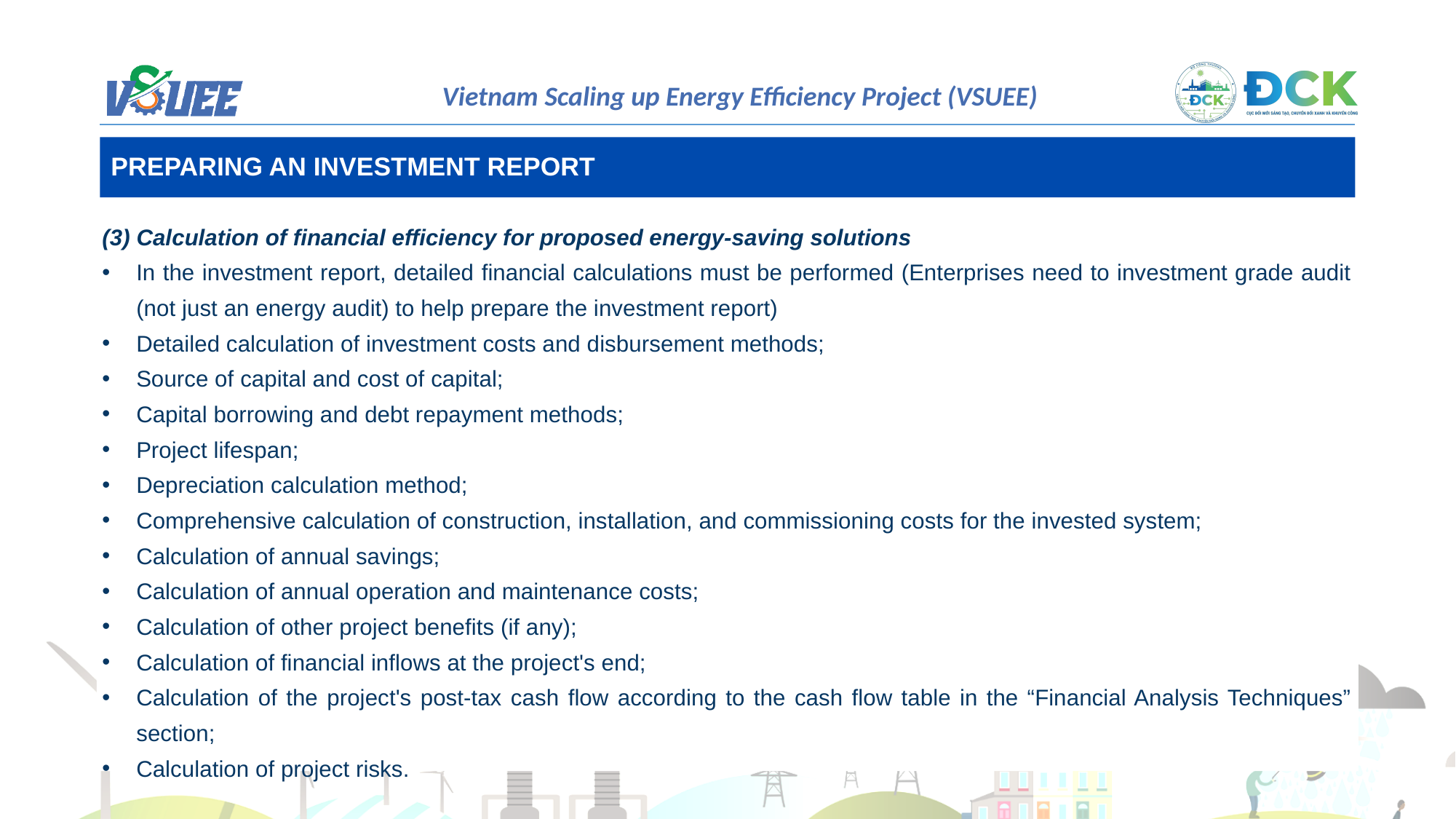

PREPARING AN INVESTMENT REPORT
(3) Calculation of financial efficiency for proposed energy-saving solutions
In the investment report, detailed financial calculations must be performed (Enterprises need to investment grade audit (not just an energy audit) to help prepare the investment report)
Detailed calculation of investment costs and disbursement methods;
Source of capital and cost of capital;
Capital borrowing and debt repayment methods;
Project lifespan;
Depreciation calculation method;
Comprehensive calculation of construction, installation, and commissioning costs for the invested system;
Calculation of annual savings;
Calculation of annual operation and maintenance costs;
Calculation of other project benefits (if any);
Calculation of financial inflows at the project's end;
Calculation of the project's post-tax cash flow according to the cash flow table in the “Financial Analysis Techniques” section;
Calculation of project risks.